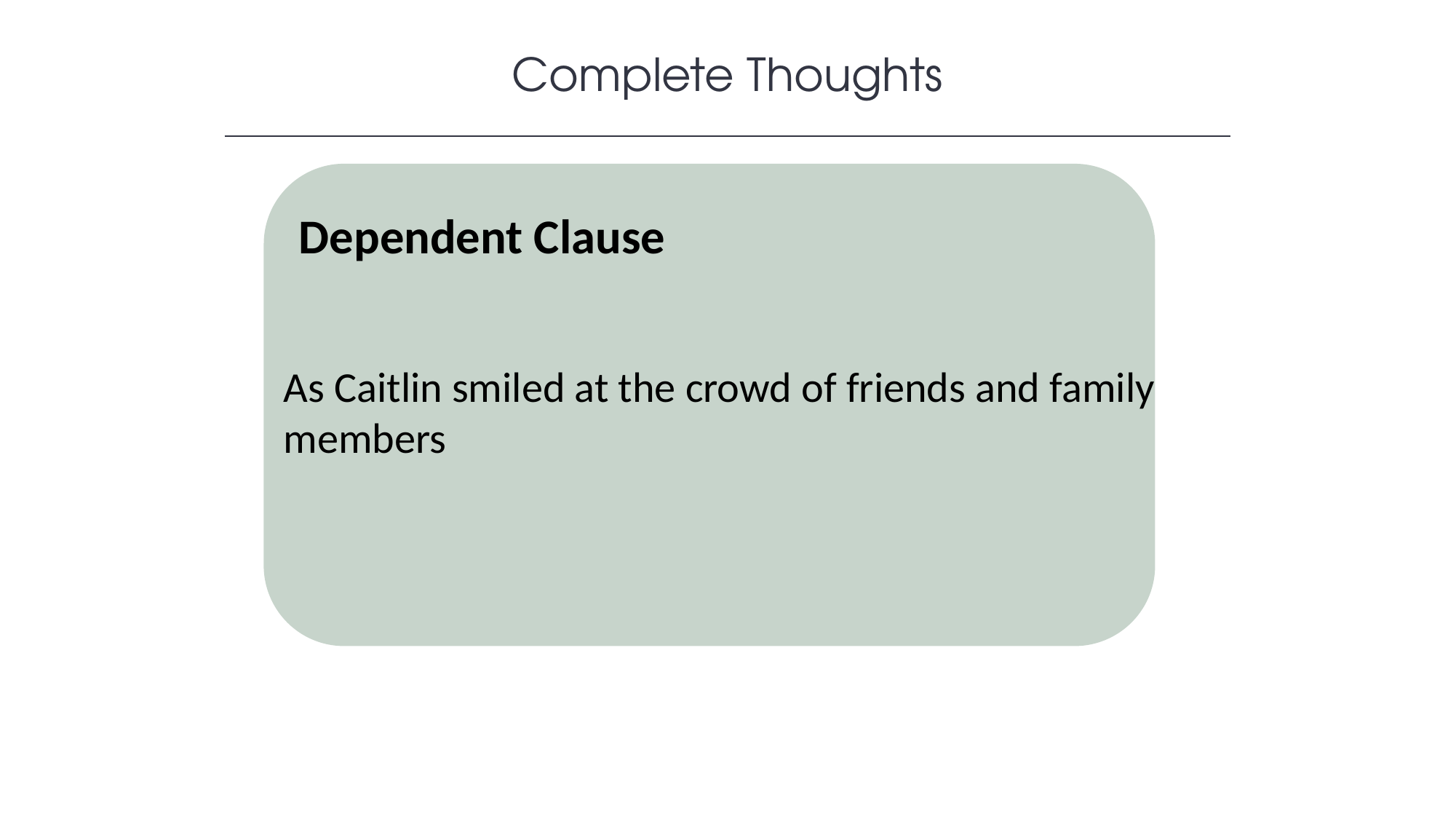

Complete Thoughts
HAWKES LEARNING

Dependent Clause
As Caitlin smiled at the crowd of friends and family members